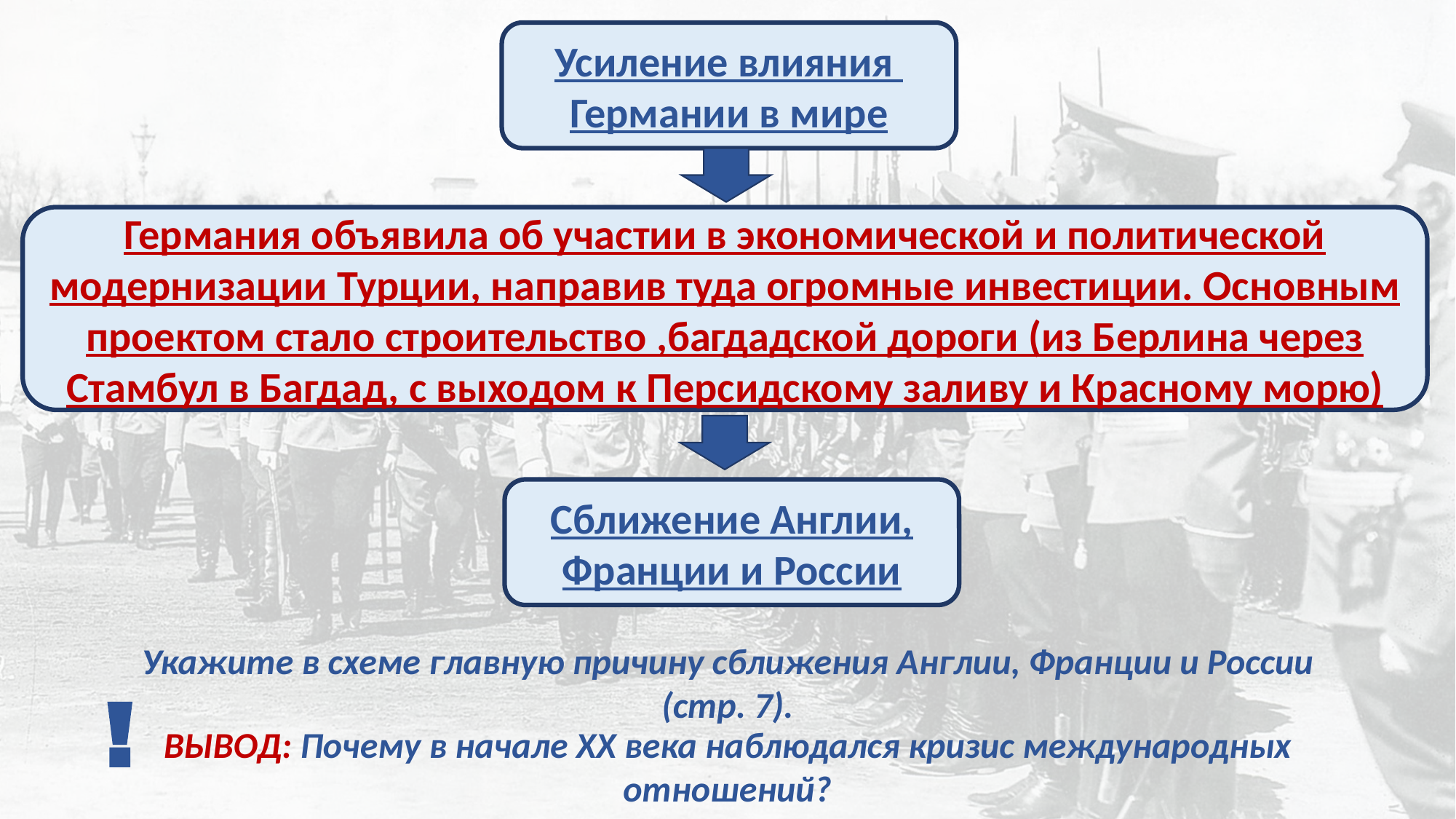

Усиление влияния
Германии в мире

Германия объявила об участии в экономической и политической модернизации Турции, направив туда огромные инвестиции. Основным проектом стало строительство ,багдадской дороги (из Берлина через Стамбул в Багдад, с выходом к Персидскому заливу и Красному морю)

Сближение Англии, Франции и России
Укажите в схеме главную причину сближения Англии, Франции и России (стр. 7).

!
ВЫВОД: Почему в начале XX века наблюдался кризис международных отношений?